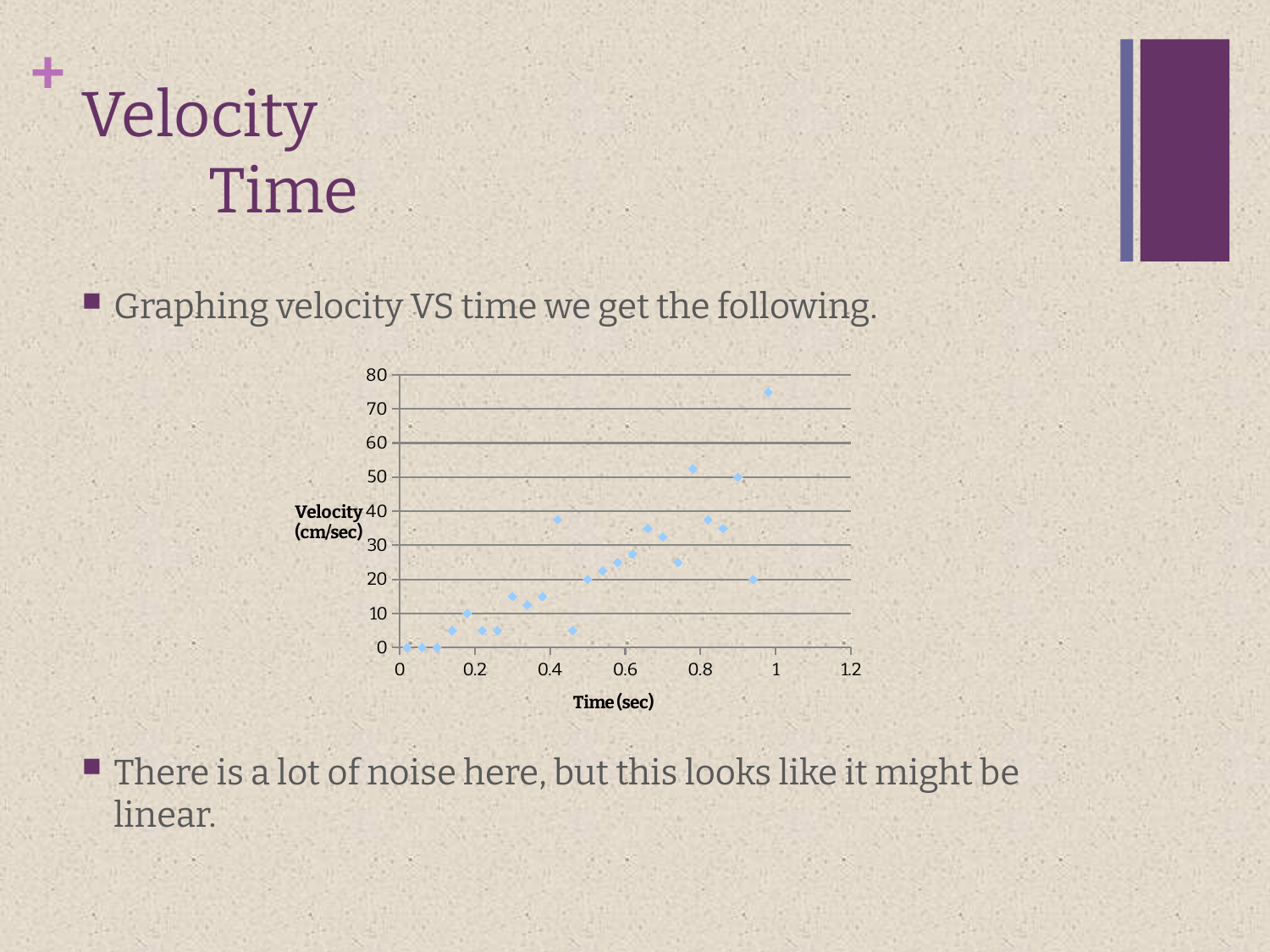

# Velocity Time
Graphing velocity VS time we get the following.

There is a lot of noise here, but this looks like it might be linear.

### Chart

| Category |  |
|---|---|